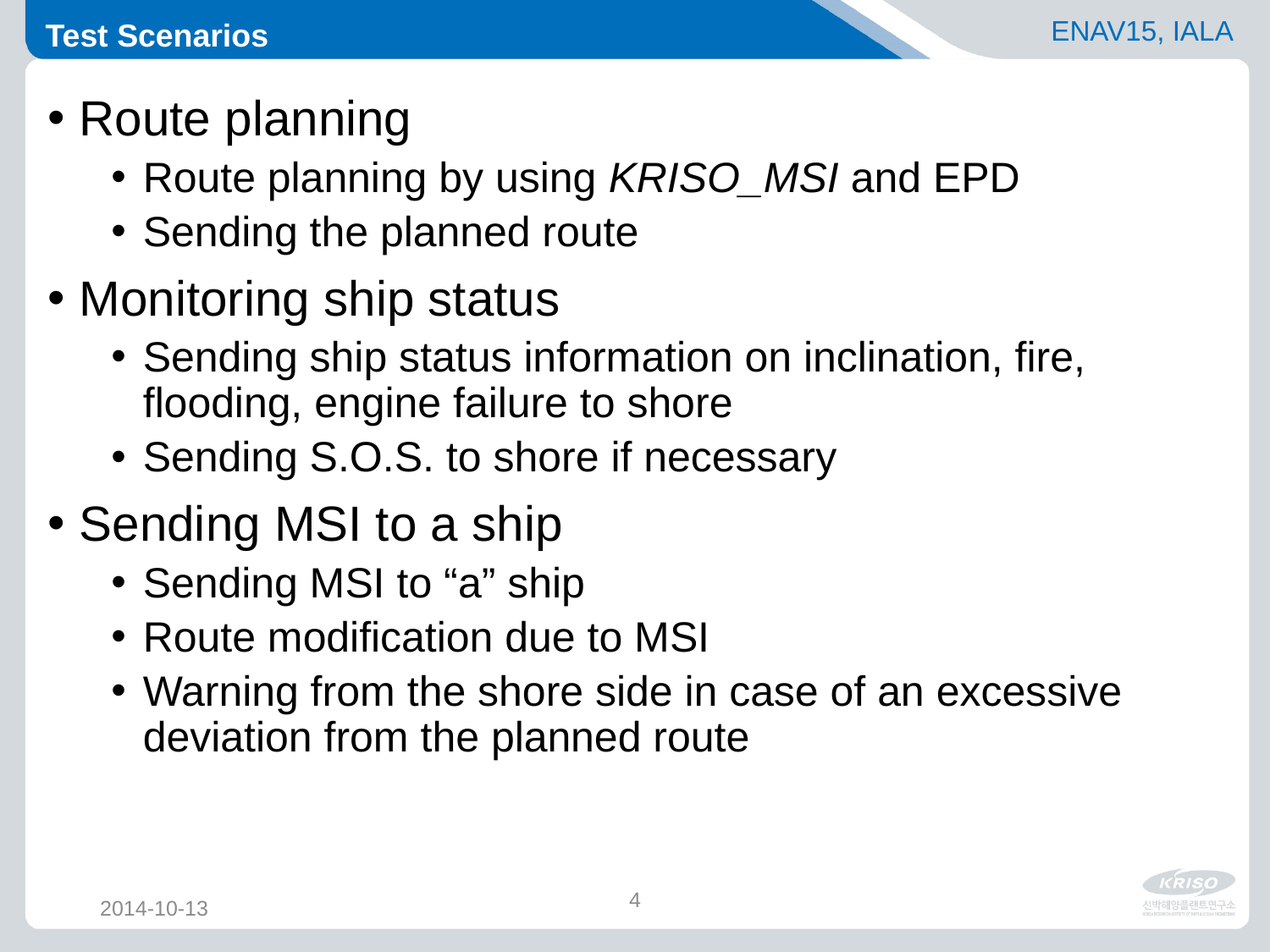

# Test Scenarios
ENAV15, IALA
Route planning
Route planning by using KRISO_MSI and EPD
Sending the planned route
Monitoring ship status
Sending ship status information on inclination, fire, flooding, engine failure to shore
Sending S.O.S. to shore if necessary
Sending MSI to a ship
Sending MSI to “a” ship
Route modification due to MSI
Warning from the shore side in case of an excessive deviation from the planned route

4
2014-10-13